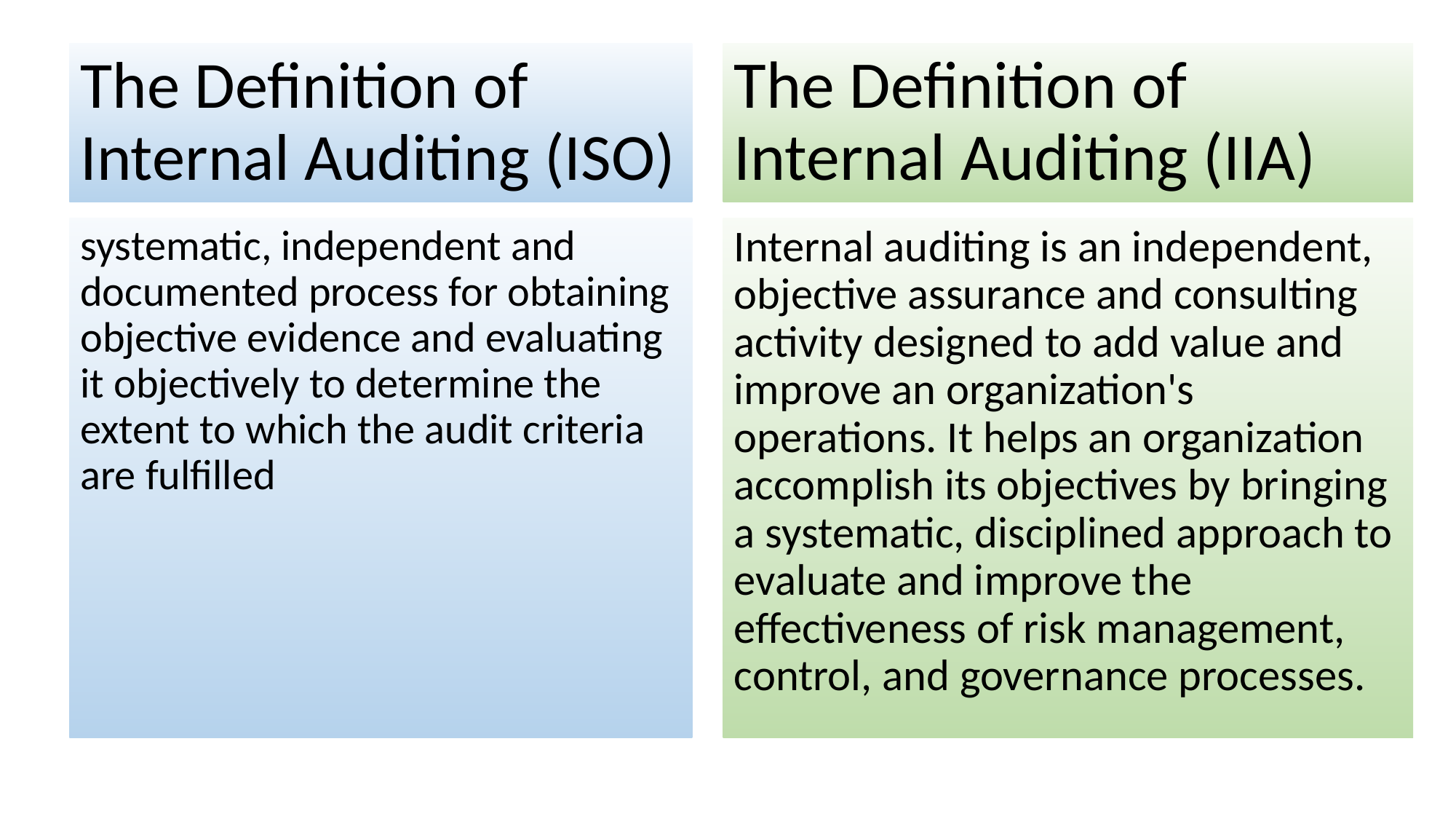

# The Definition of Internal Auditing (ISO)
The Definition of Internal Auditing (IIA)
systematic, independent and documented process for obtaining objective evidence and evaluating it objectively to determine the extent to which the audit criteria are fulfilled
Internal auditing is an independent, objective assurance and consulting activity designed to add value and improve an organization's operations. It helps an organization accomplish its objectives by bringing a systematic, disciplined approach to evaluate and improve the effectiveness of risk management, control, and governance processes.